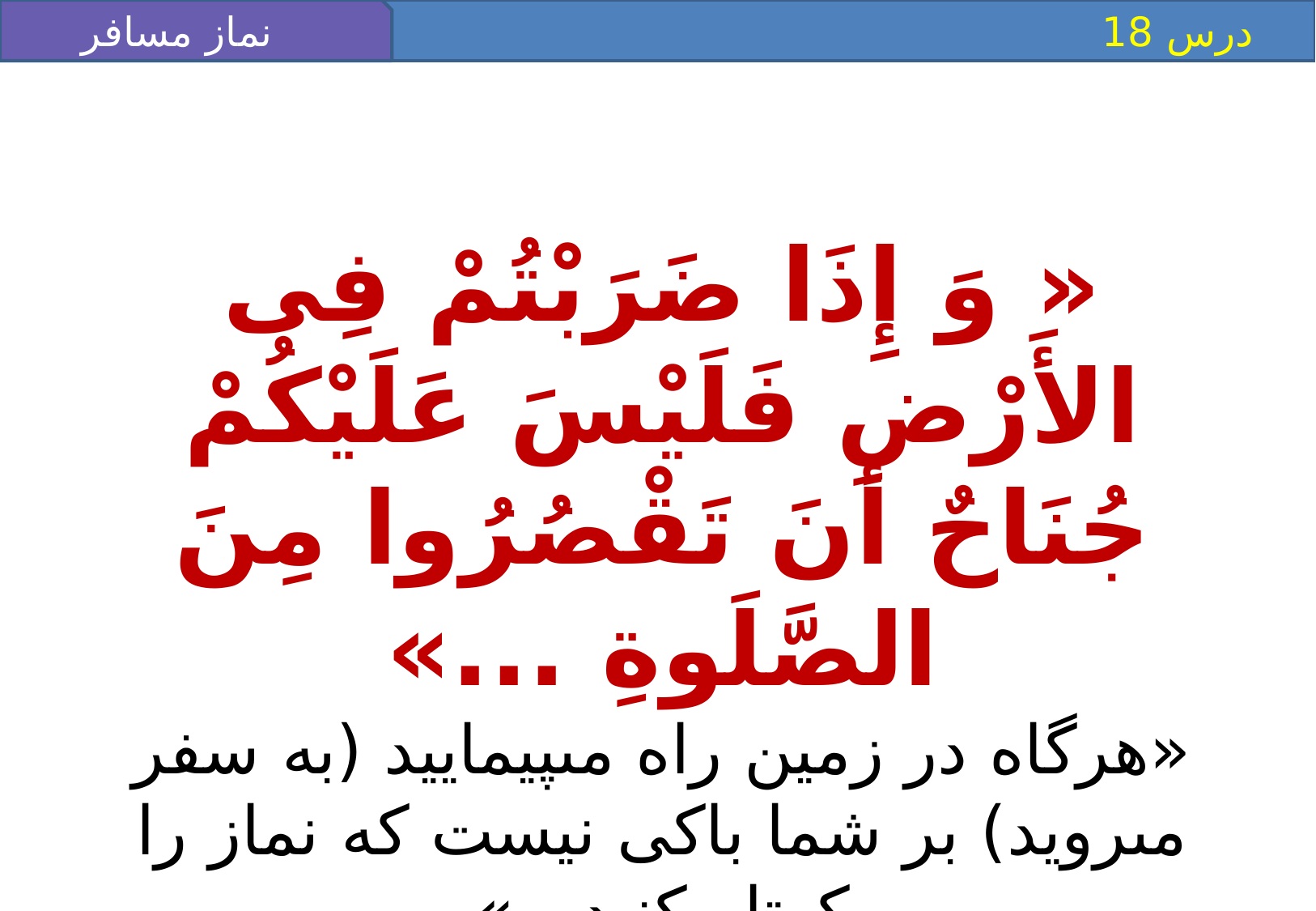

نماز مسافر (1)
 درس 18
« وَ إِذَا ضَرَبْتُمْ فِى الأَرْضِ فَلَيْسَ عَلَيْكُمْ جُنَاحٌ أنَ تَقْصُرُوا مِنَ الصَّلَوةِ ...»
«هرگاه در زمين راه مى‏پيماييد (به سفر مى‏رويد) بر شما باكى نيست كه نماز را كوتاه كنيد...»
(سوره نساء، آيه 102)